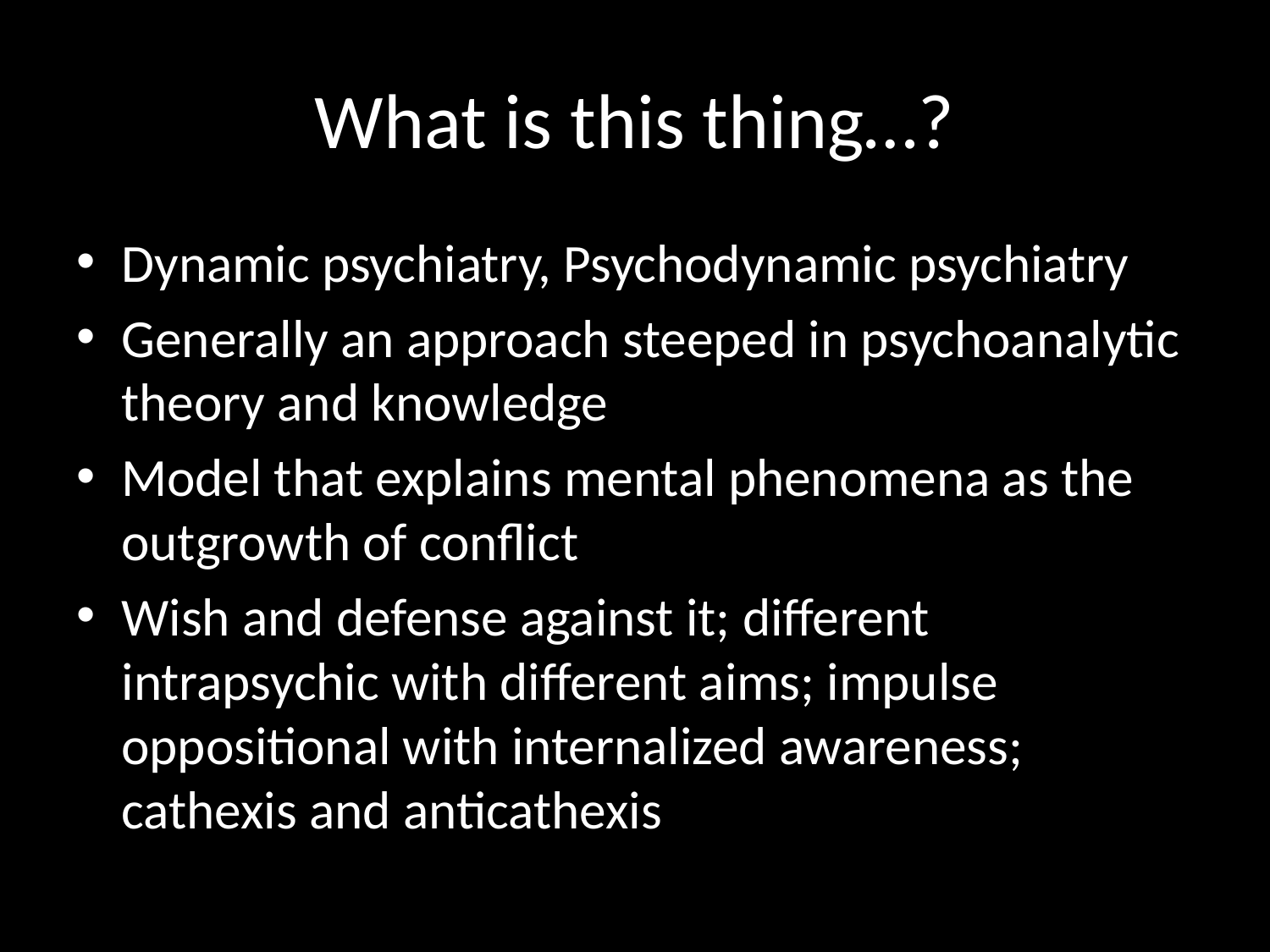

# What is this thing…?
Dynamic psychiatry, Psychodynamic psychiatry
Generally an approach steeped in psychoanalytic theory and knowledge
Model that explains mental phenomena as the outgrowth of conflict
Wish and defense against it; different intrapsychic with different aims; impulse oppositional with internalized awareness; cathexis and anticathexis